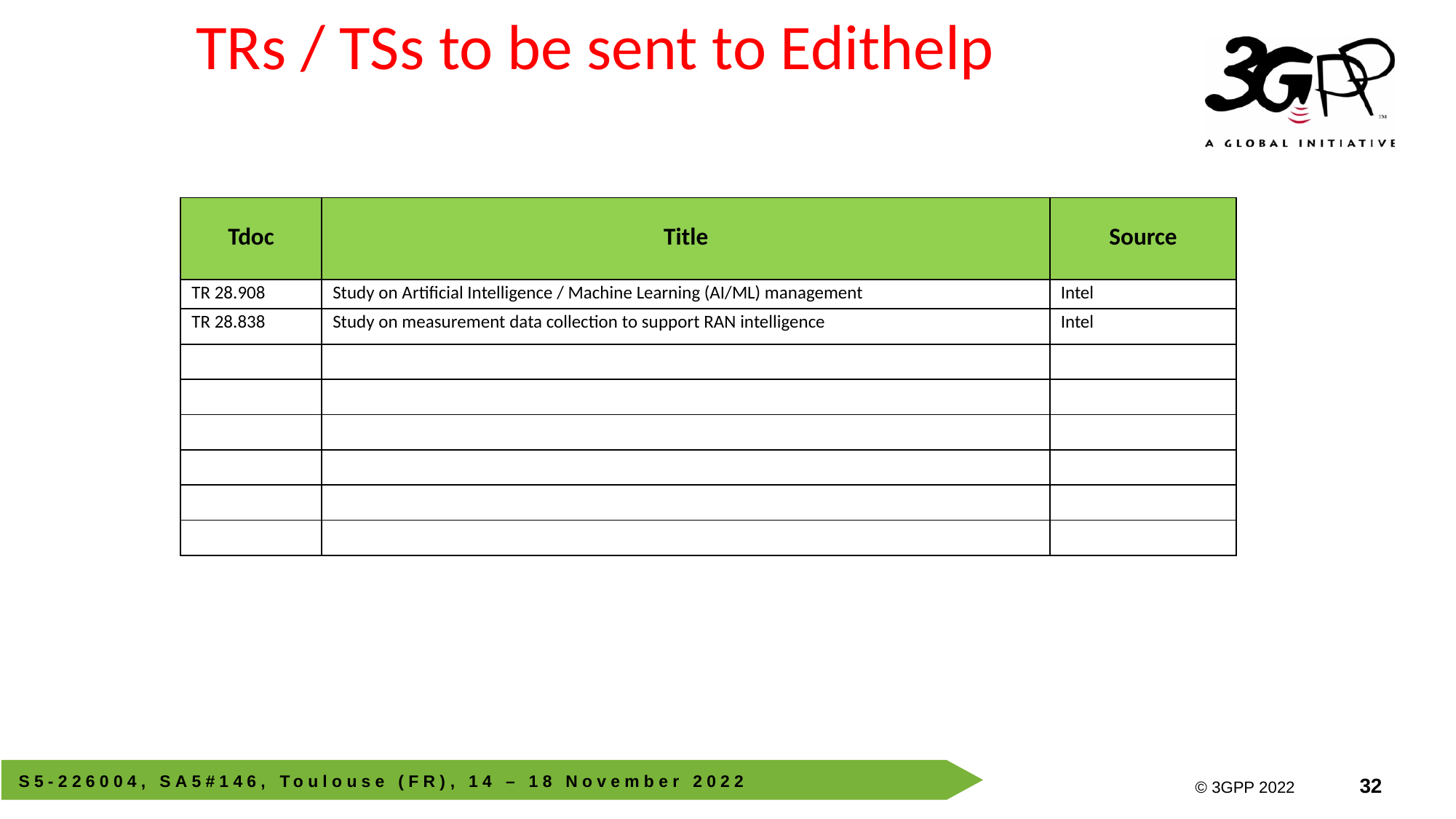

# TRs / TSs to be sent to Edithelp
| Tdoc | Title | Source |
| --- | --- | --- |
| TR 28.908 | Study on Artificial Intelligence / Machine Learning (AI/ML) management | Intel |
| TR 28.838 | Study on measurement data collection to support RAN intelligence | Intel |
|  |  |  |
|  |  |  |
|  |  |  |
|  |  |  |
|  |  |  |
|  |  |  |